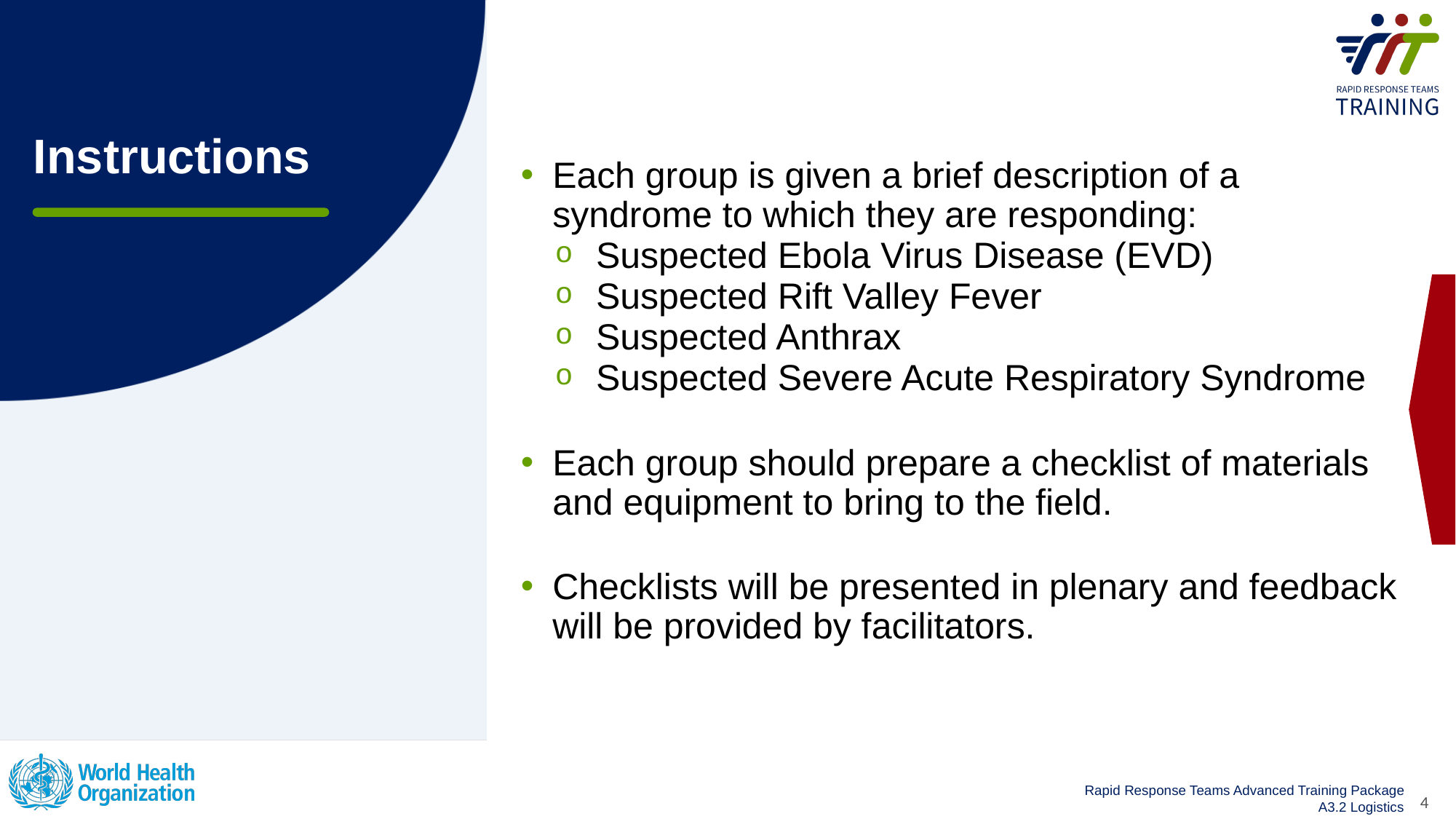

# Instructions
Each group is given a brief description of a syndrome to which they are responding:
Suspected Ebola Virus Disease (EVD)
Suspected Rift Valley Fever
Suspected Anthrax
Suspected Severe Acute Respiratory Syndrome

Each group should prepare a checklist of materials and equipment to bring to the field.

Checklists will be presented in plenary and feedback will be provided by facilitators.

4